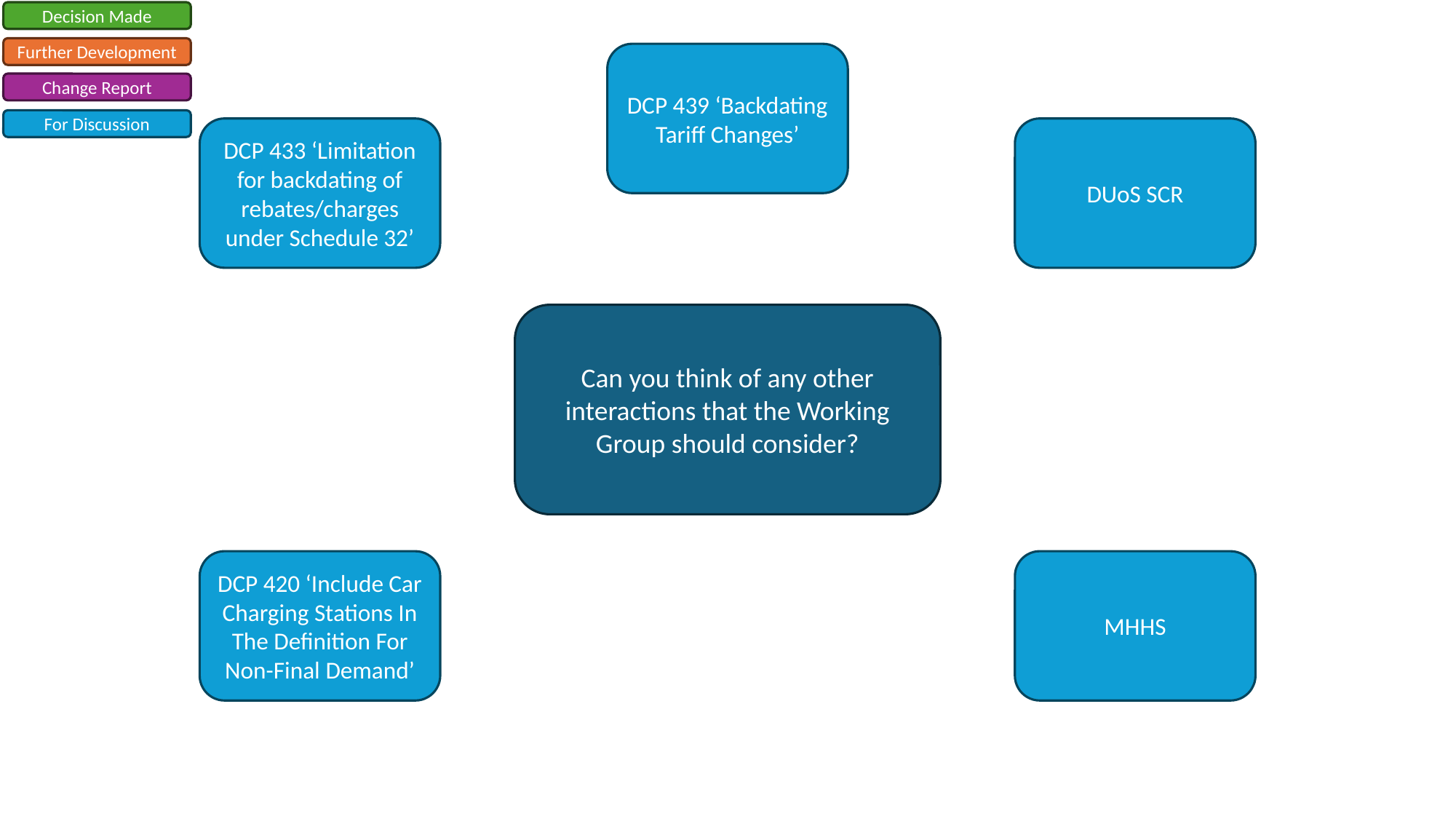

Decision Made
Further Development
DCP 439 ‘Backdating Tariff Changes’
Change Report
For Discussion
DCP 433 ‘Limitation for backdating of rebates/charges under Schedule 32’
DUoS SCR
Can you think of any other interactions that the Working Group should consider?
MHHS
DCP 420 ‘Include Car Charging Stations In The Definition For Non-Final Demand’